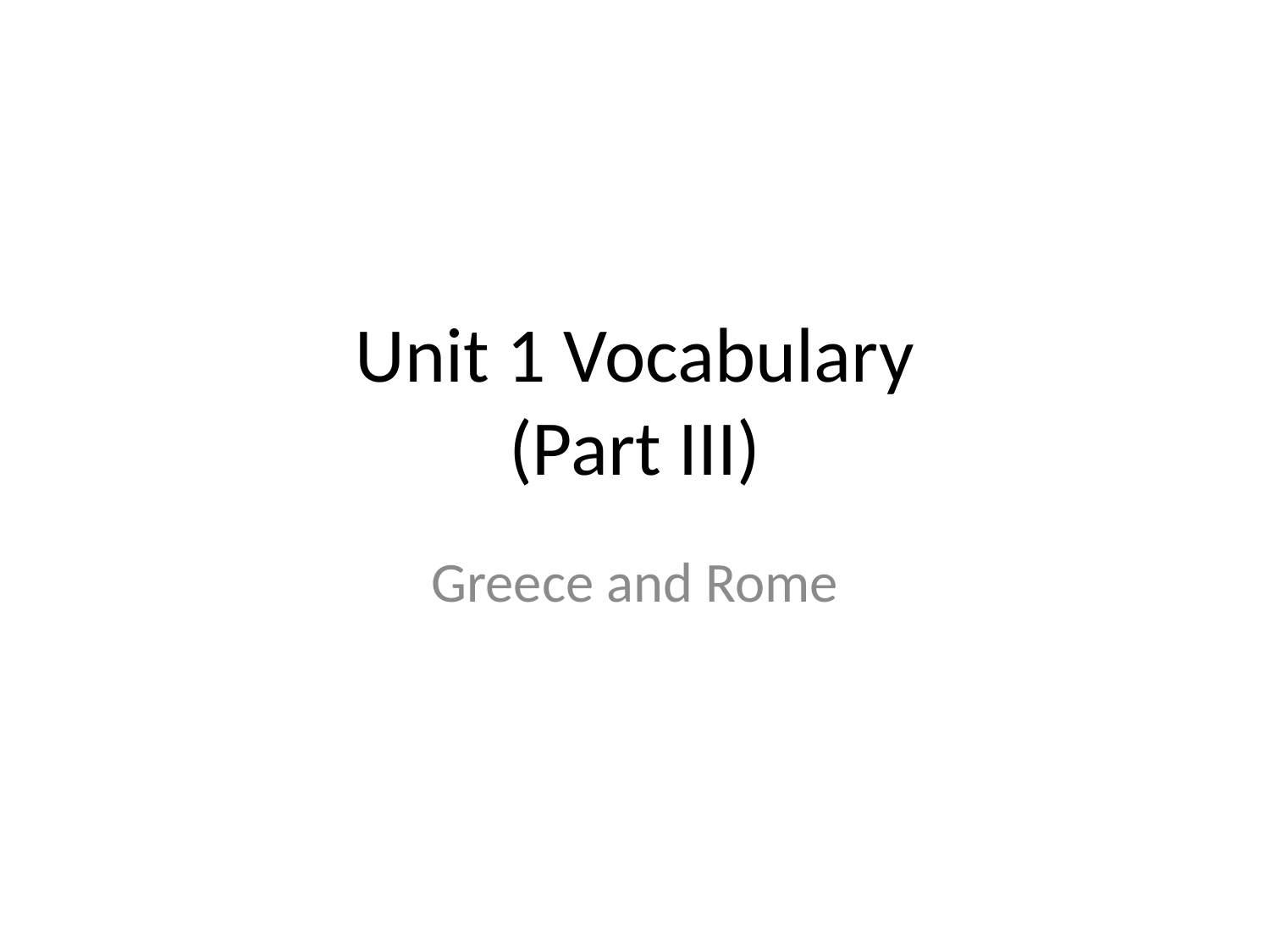

# Unit 1 Vocabulary (Part III)
Greece and Rome